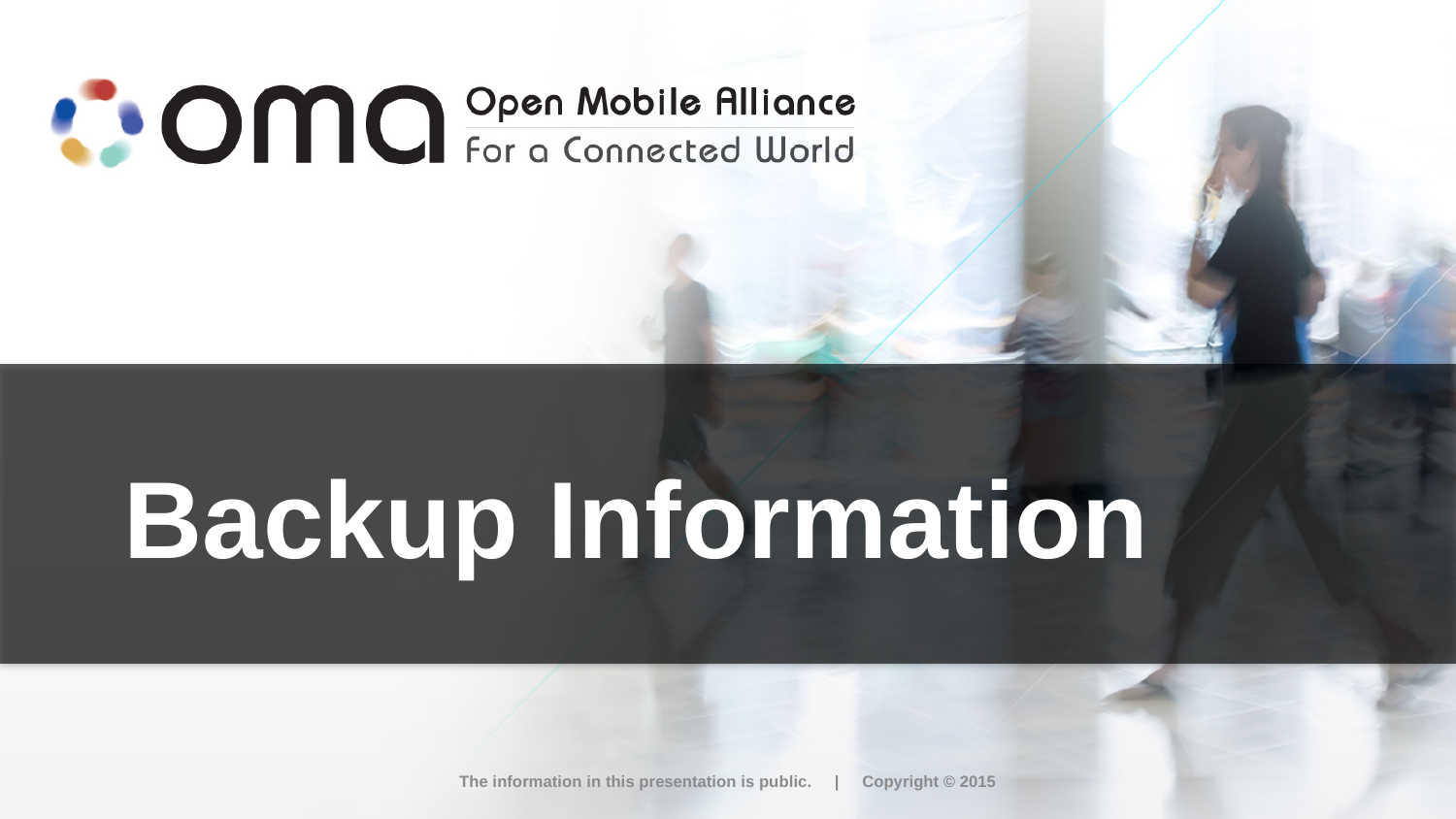

# Backup Information
The information in this presentation is public.     |     Copyright © 2015